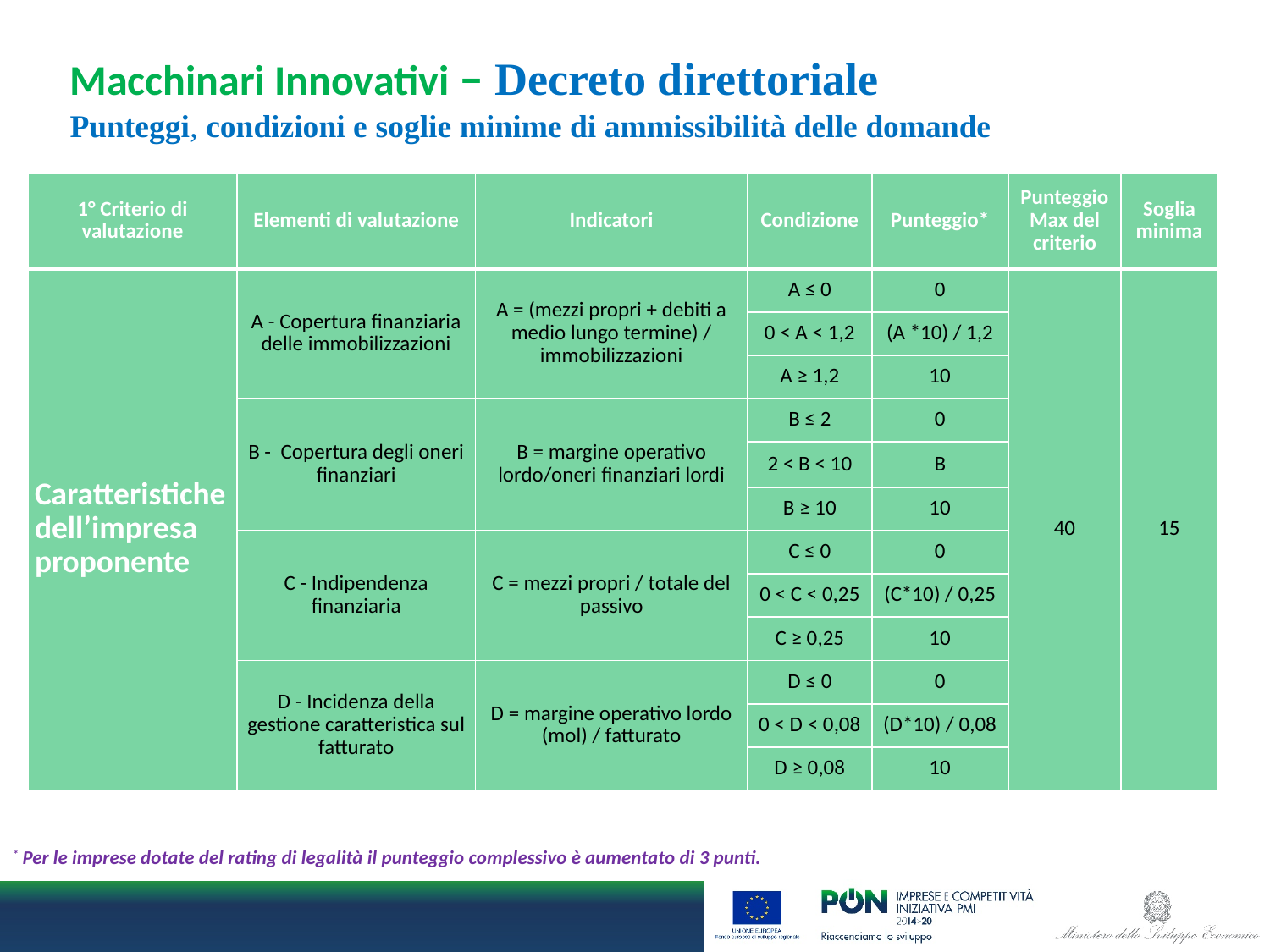

# Macchinari Innovativi – Decreto direttoriale Punteggi, condizioni e soglie minime di ammissibilità delle domande

| 1° Criterio di valutazione | Elementi di valutazione | Indicatori | Condizione | Punteggio\* | Punteggio Max del criterio | Soglia minima |
| --- | --- | --- | --- | --- | --- | --- |
| Caratteristiche dell’impresa proponente | A - Copertura finanziaria delle immobilizzazioni | A = (mezzi propri + debiti a medio lungo termine) / immobilizzazioni | A ≤ 0 | 0 | 40 | 15 |
|  |  |  | 0 < A < 1,2 | (A \*10) / 1,2 |  |  |
|  |  |  | A ≥ 1,2 | 10 |  |  |
|  | B - Copertura degli oneri finanziari | B = margine operativo lordo/oneri finanziari lordi | B ≤ 2 | 0 |  |  |
|  |  |  | 2 < B < 10 | B |  |  |
|  |  |  | B ≥ 10 | 10 |  |  |
|  | C - Indipendenza finanziaria | C = mezzi propri / totale del passivo | C ≤ 0 | 0 |  |  |
|  |  |  | 0 < C < 0,25 | (C\*10) / 0,25 |  |  |
|  |  |  | C ≥ 0,25 | 10 |  |  |
|  | D - Incidenza della gestione caratteristica sul fatturato | D = margine operativo lordo (mol) / fatturato | D ≤ 0 | 0 |  |  |
|  |  |  | 0 < D < 0,08 | (D\*10) / 0,08 |  |  |
|  |  |  | D ≥ 0,08 | 10 |  |  |

* Per le imprese dotate del rating di legalità il punteggio complessivo è aumentato di 3 punti.